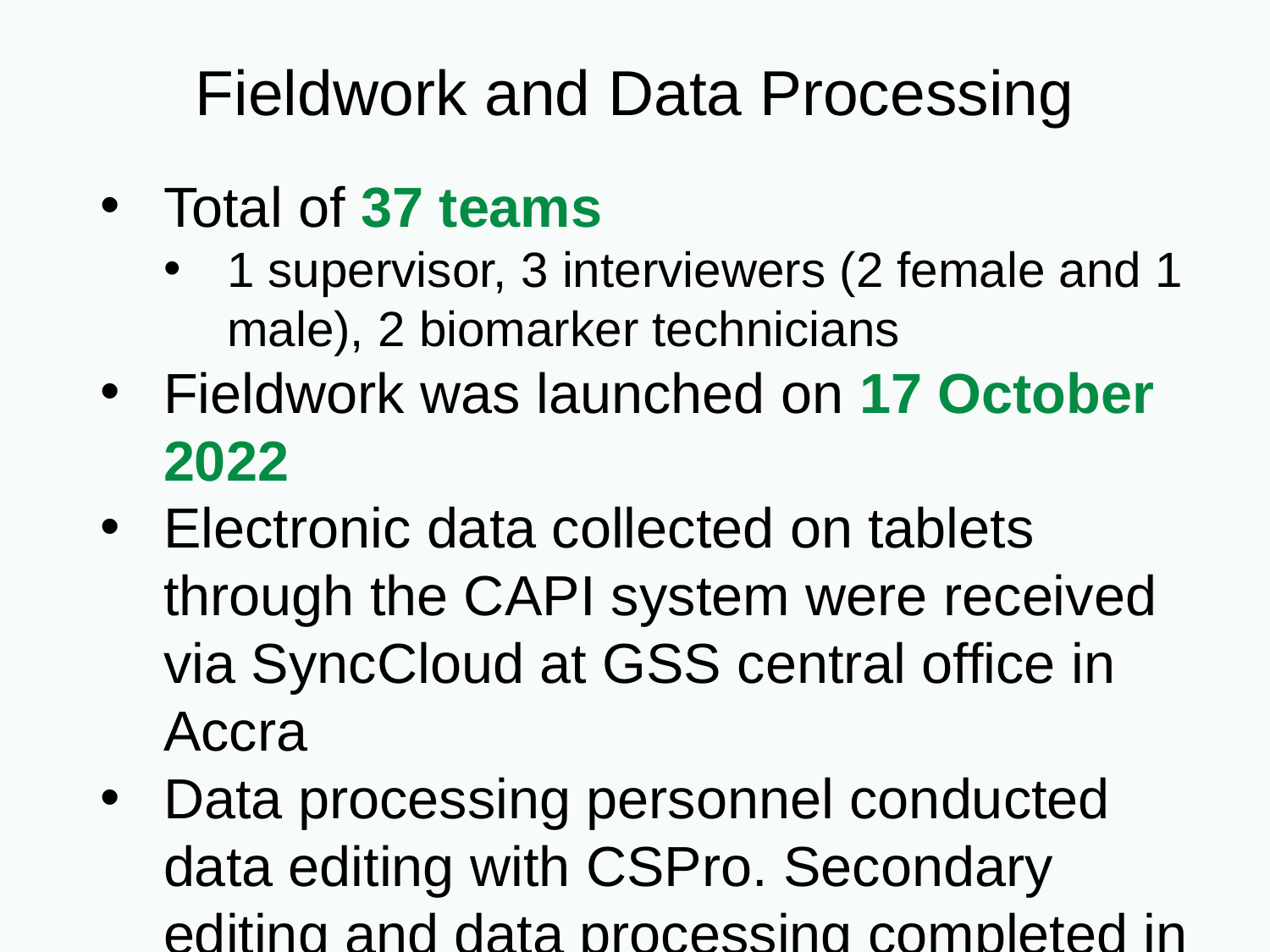

# Fieldwork and Data Processing
Total of 37 teams
1 supervisor, 3 interviewers (2 female and 1 male), 2 biomarker technicians
Fieldwork was launched on 17 October 2022
Electronic data collected on tablets through the CAPI system were received via SyncCloud at GSS central office in Accra
Data processing personnel conducted data editing with CSPro. Secondary editing and data processing completed in March 2023